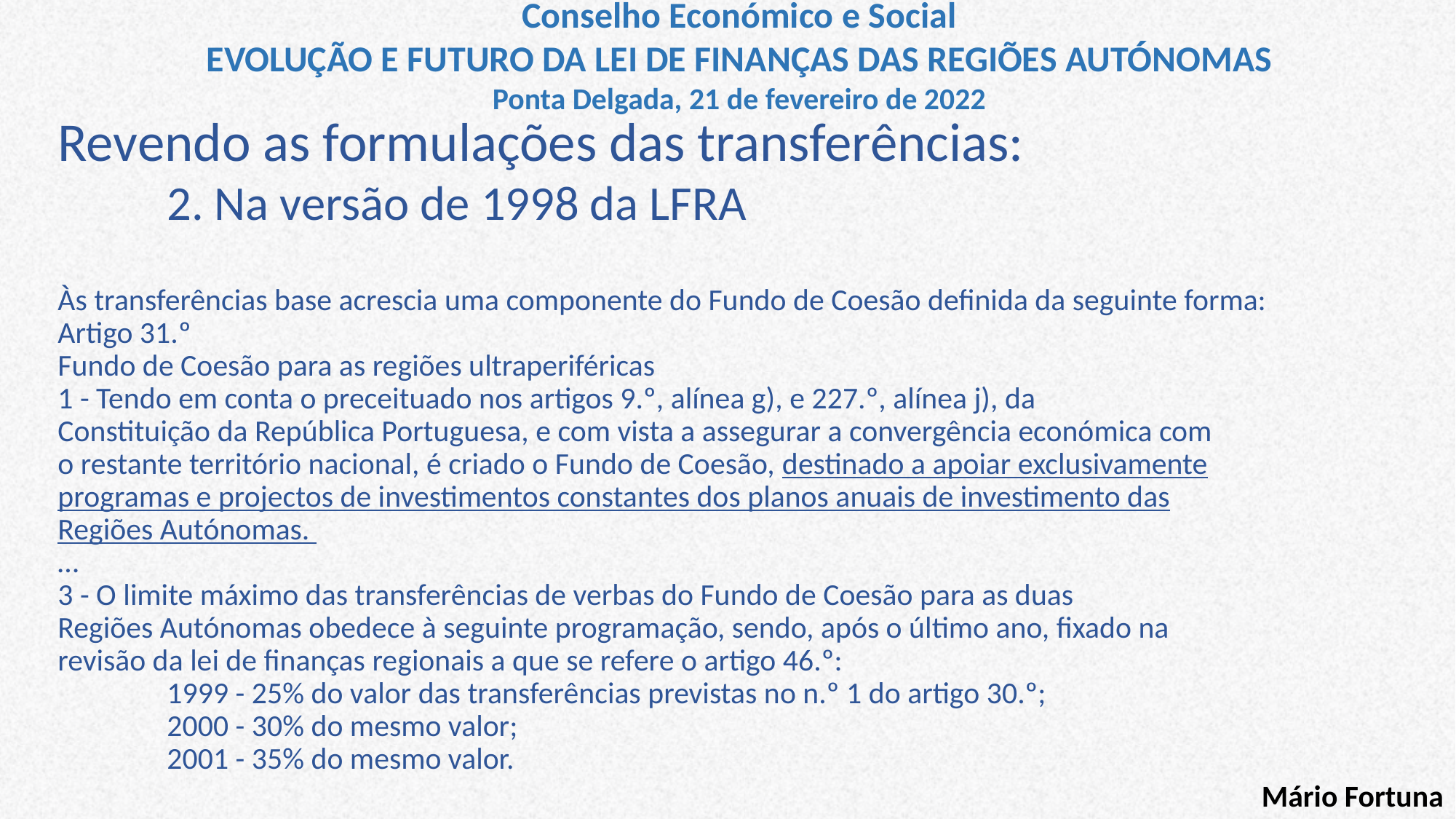

Conselho Económico e Social
EVOLUÇÃO E FUTURO DA LEI DE FINANÇAS DAS REGIÕES AUTÓNOMAS
Ponta Delgada, 21 de fevereiro de 2022
# Revendo as formulações das transferências: 2. Na versão de 1998 da LFRA Às transferências base acrescia uma componente do Fundo de Coesão definida da seguinte forma: Artigo 31.º Fundo de Coesão para as regiões ultraperiféricas 1 - Tendo em conta o preceituado nos artigos 9.º, alínea g), e 227.º, alínea j), da Constituição da República Portuguesa, e com vista a assegurar a convergência económica com o restante território nacional, é criado o Fundo de Coesão, destinado a apoiar exclusivamente programas e projectos de investimentos constantes dos planos anuais de investimento das Regiões Autónomas. … 3 - O limite máximo das transferências de verbas do Fundo de Coesão para as duas Regiões Autónomas obedece à seguinte programação, sendo, após o último ano, fixado na revisão da lei de finanças regionais a que se refere o artigo 46.º: 1999 - 25% do valor das transferências previstas no n.º 1 do artigo 30.º; 2000 - 30% do mesmo valor; 2001 - 35% do mesmo valor.
Mário Fortuna